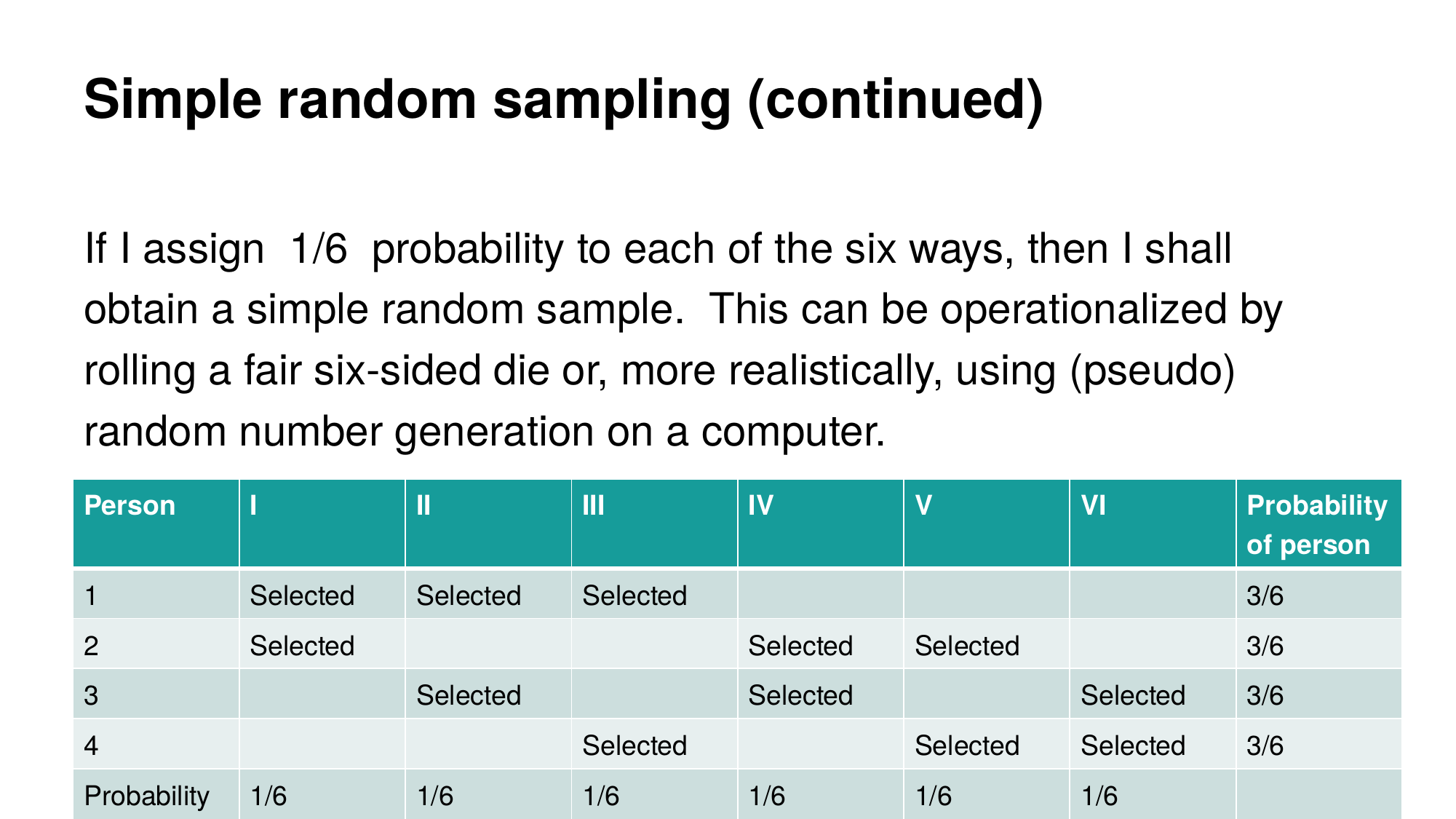

# Simple random sampling (continued)
If I assign  1/6  probability to each of the six ways, then I shall obtain a simple random sample.  This can be operationalized by rolling a fair six-sided die or, more realistically, using (pseudo) random number generation on a computer.

| Person | I | II | III | IV | V | VI | Probability of person |
| --- | --- | --- | --- | --- | --- | --- | --- |
| 1 | Selected | Selected | Selected |  |  |  | 3/6 |
| 2 | Selected |  |  | Selected | Selected |  | 3/6 |
| 3 |  | Selected |  | Selected |  | Selected | 3/6 |
| 4 |  |  | Selected |  | Selected | Selected | 3/6 |
| Probability of way | 1/6 | 1/6 | 1/6 | 1/6 | 1/6 | 1/6 |  |